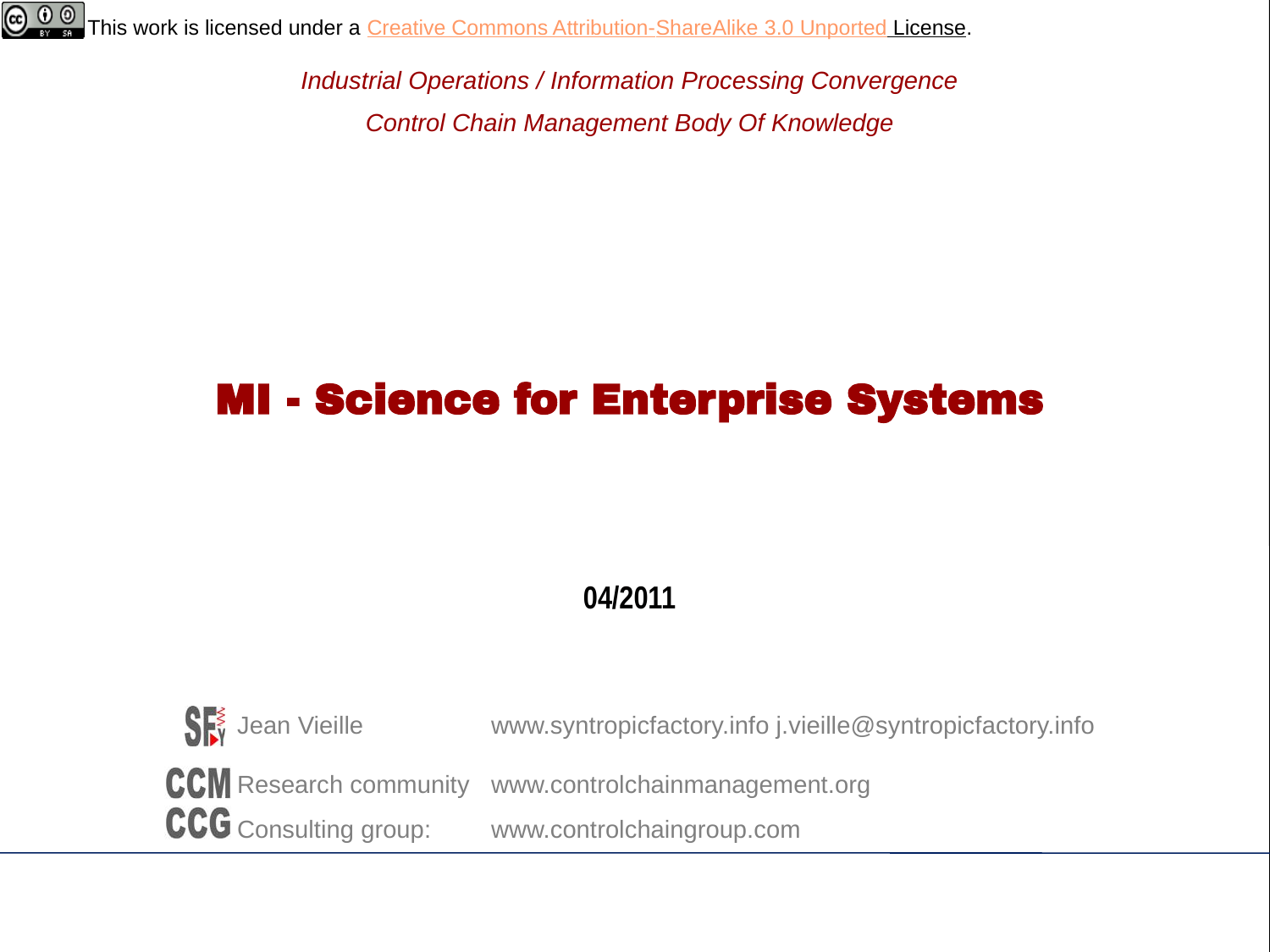

# MI - Science for Enterprise Systems
04/2011